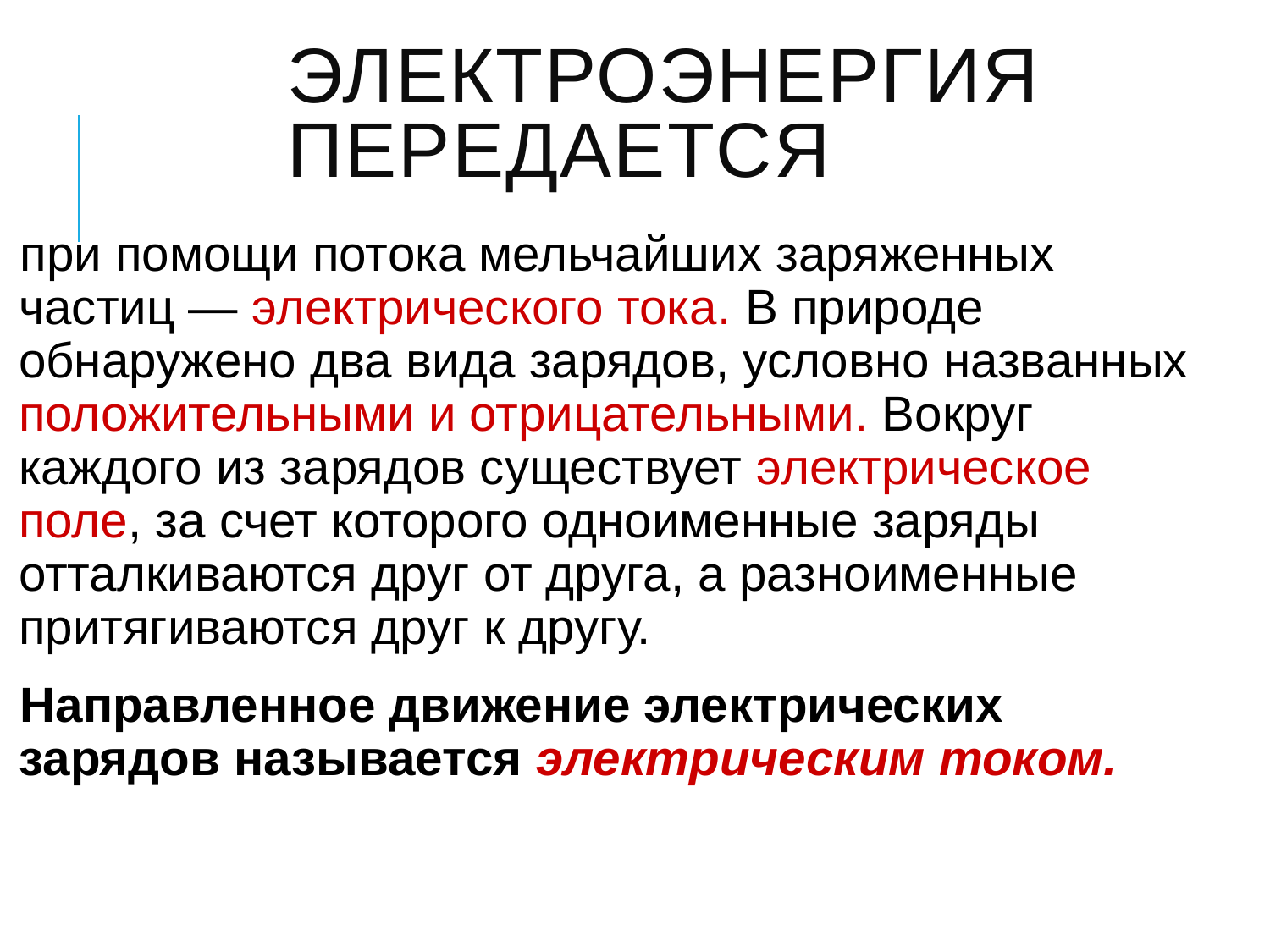

# Электроэнергия передается
при помощи потока мельчайших заряженных частиц — электрического тока. В природе обнаружено два вида зарядов, условно названных положительными и отрицательными. Вокруг каждого из зарядов существует электрическое поле, за счет которого одноименные заряды отталкиваются друг от друга, а разноименные притягиваются друг к другу.
Направленное движение электрических зарядов называется электрическим током.